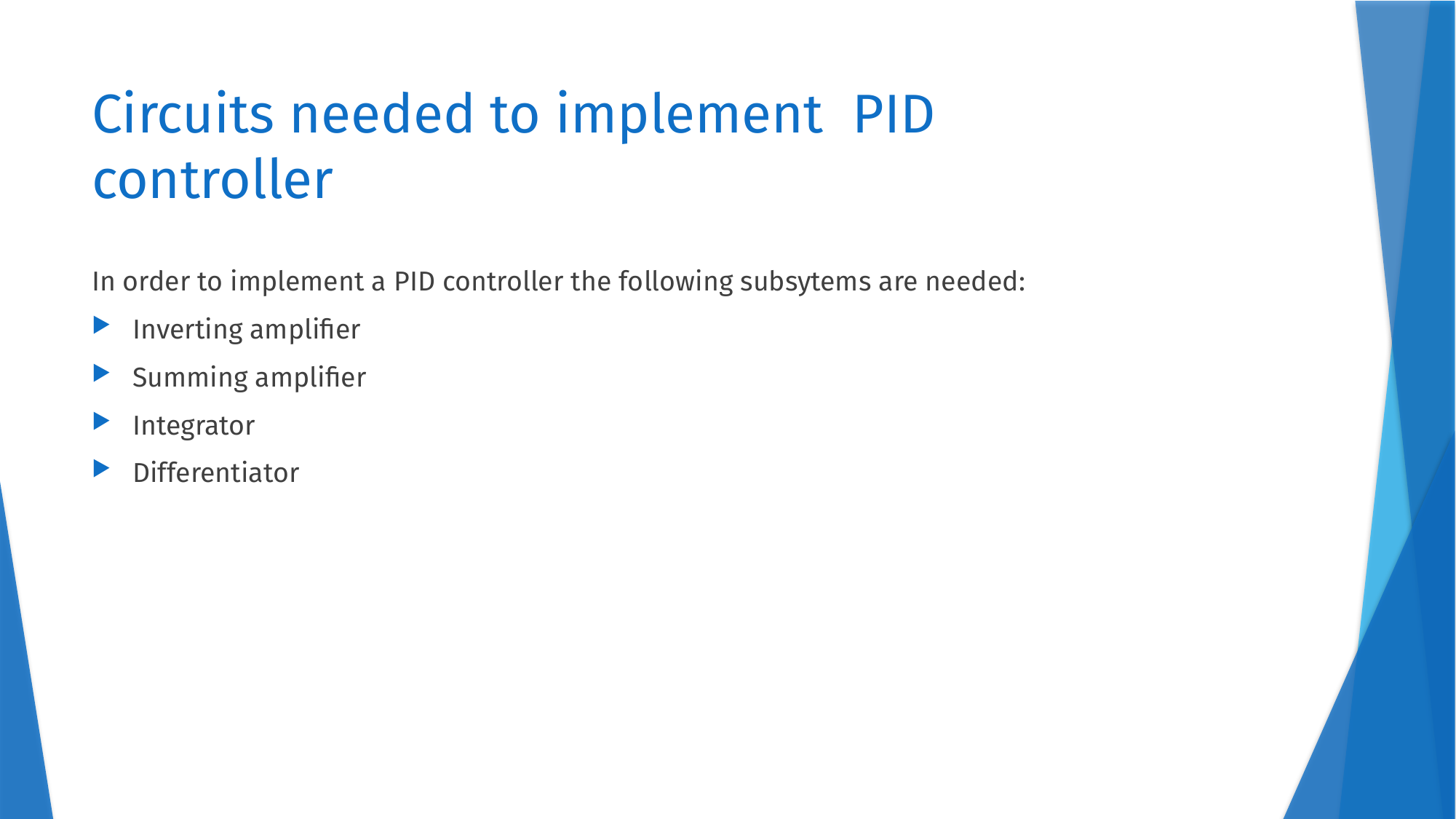

# Circuits needed to implement  PID controller
In order to implement a PID controller the following subsytems are needed:
Inverting amplifier
Summing amplifier
Integrator
Differentiator